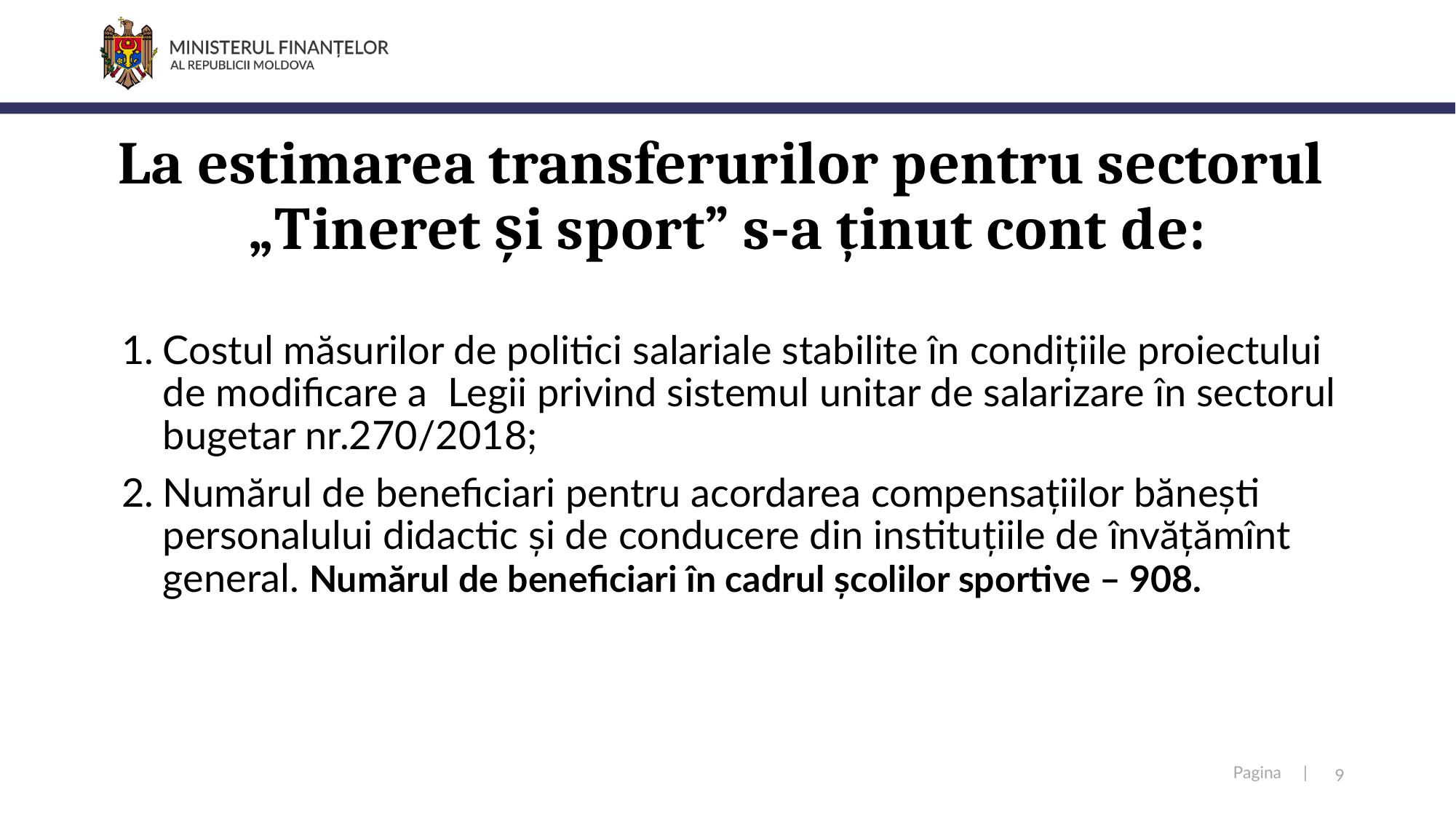

# La estimarea transferurilor pentru sectorul  „Tineret și sport” s-a ţinut cont de:
Costul măsurilor de politici salariale stabilite în condițiile proiectului de modificare a  Legii privind sistemul unitar de salarizare în sectorul bugetar nr.270/2018;
Numărul de beneficiari pentru acordarea compensațiilor bănești personalului didactic și de conducere din instituțiile de învățămînt general. Numărul de beneficiari în cadrul școlilor sportive – 908.

9